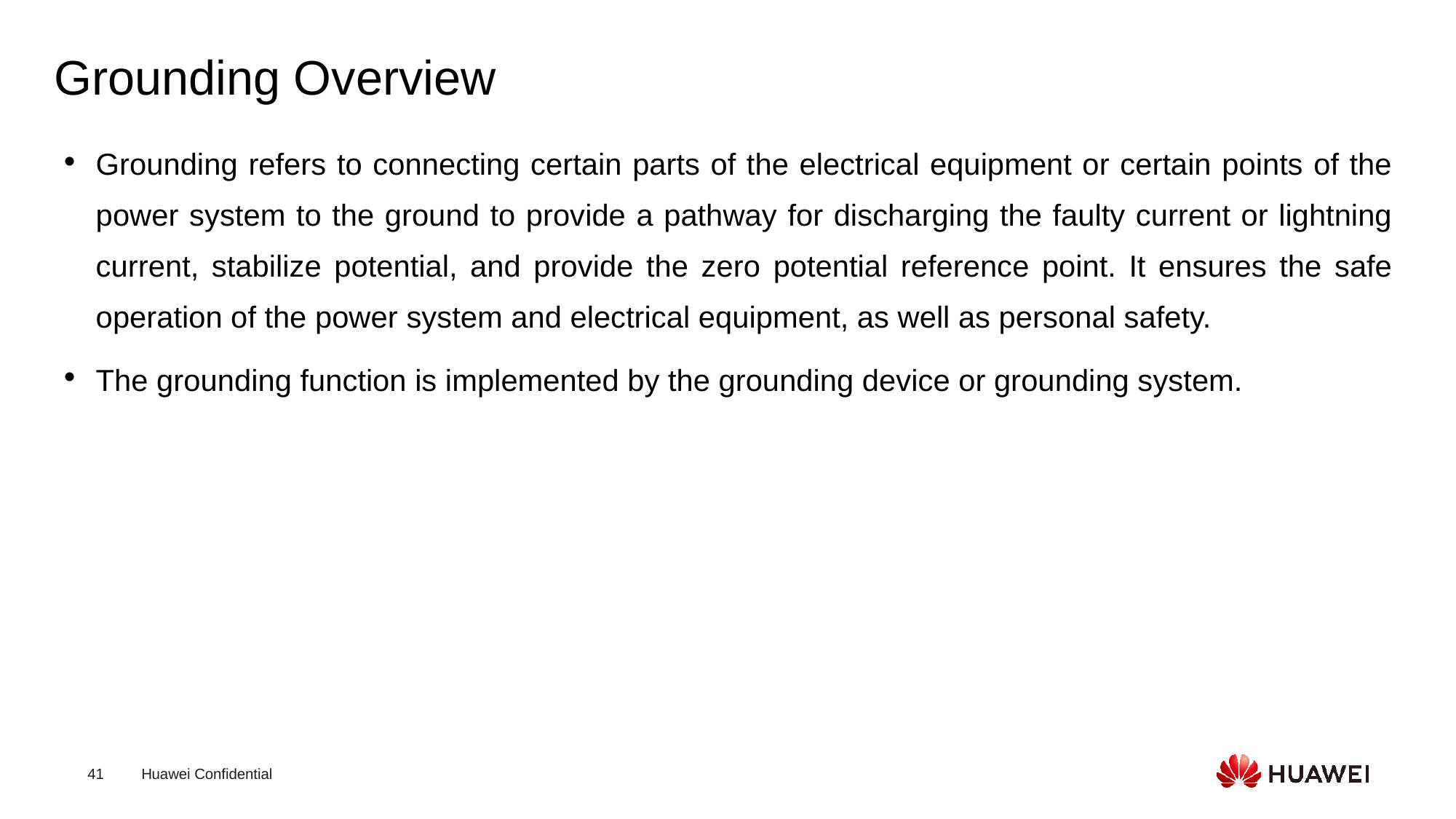

# Grounding Overview
Grounding refers to connecting certain parts of the electrical equipment or certain points of the power system to the ground to provide a pathway for discharging the faulty current or lightning current, stabilize potential, and provide the zero potential reference point. It ensures the safe operation of the power system and electrical equipment, as well as personal safety.
The grounding function is implemented by the grounding device or grounding system.